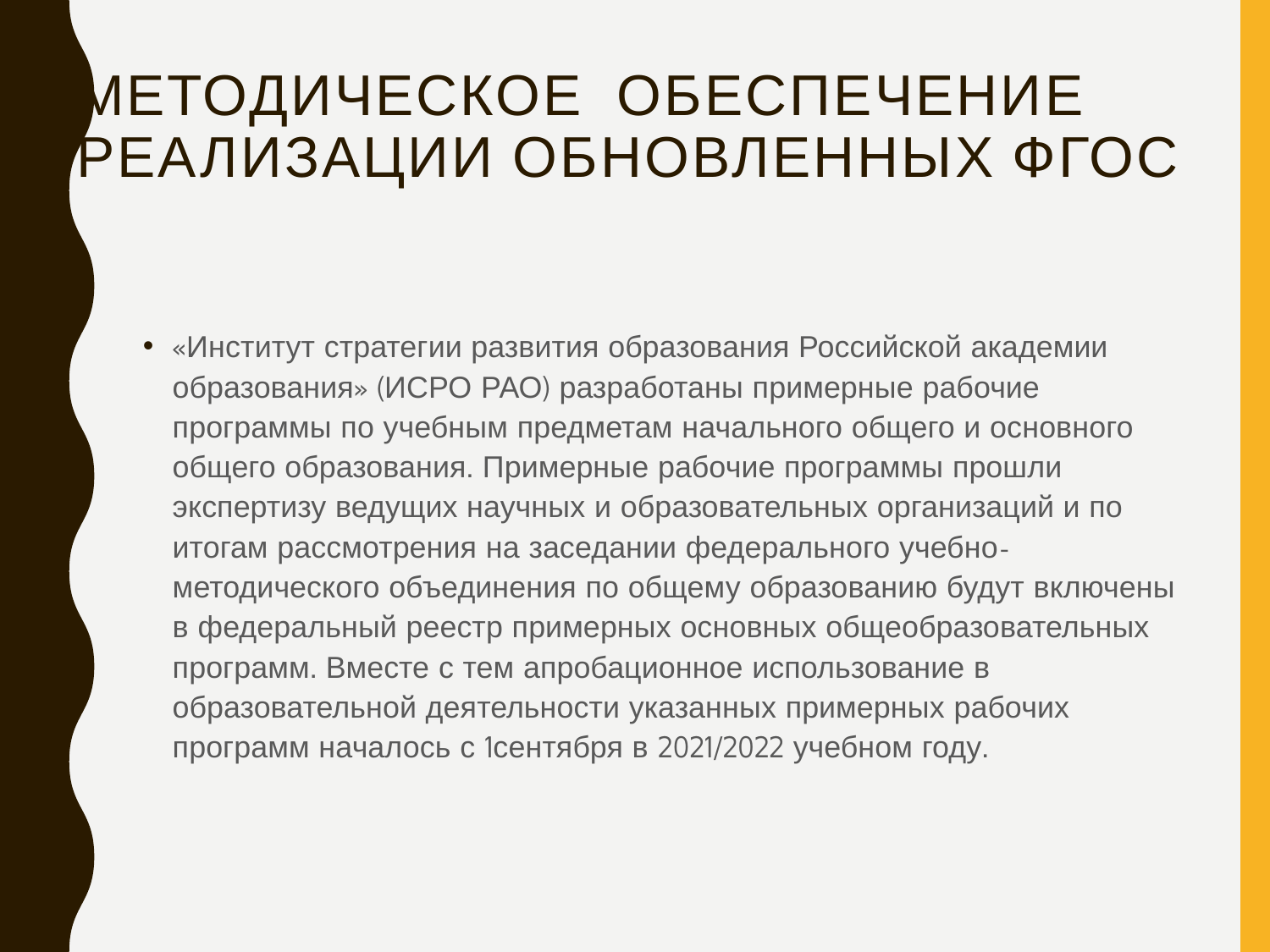

# Методическое  обеспечение реализации обновленных ФГОС
«Институт стратегии развития образования Российской академии образования» (ИСРО РАО) разработаны примерные рабочие программы по учебным предметам начального общего и основного общего образования. Примерные рабочие программы прошли экспертизу ведущих научных и образовательных организаций и по итогам рассмотрения на заседании федерального учебно-методического объединения по общему образованию будут включены в федеральный реестр примерных основных общеобразовательных программ. Вместе с тем апробационное использование в образовательной деятельности указанных примерных рабочих программ началось с 1сентября в 2021/2022 учебном году.